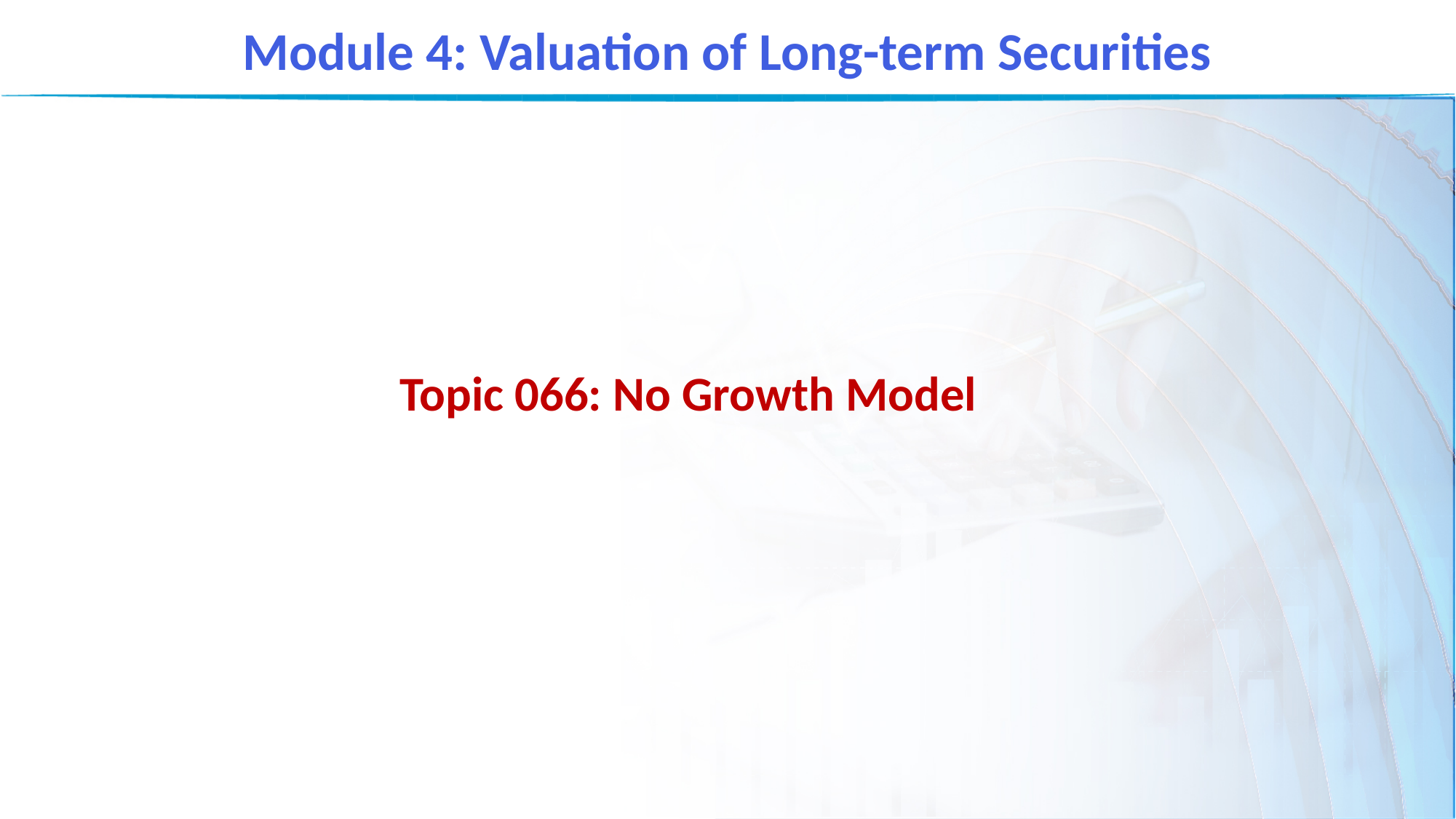

Module 4: Valuation of Long-term Securities
Topic 066: No Growth Model